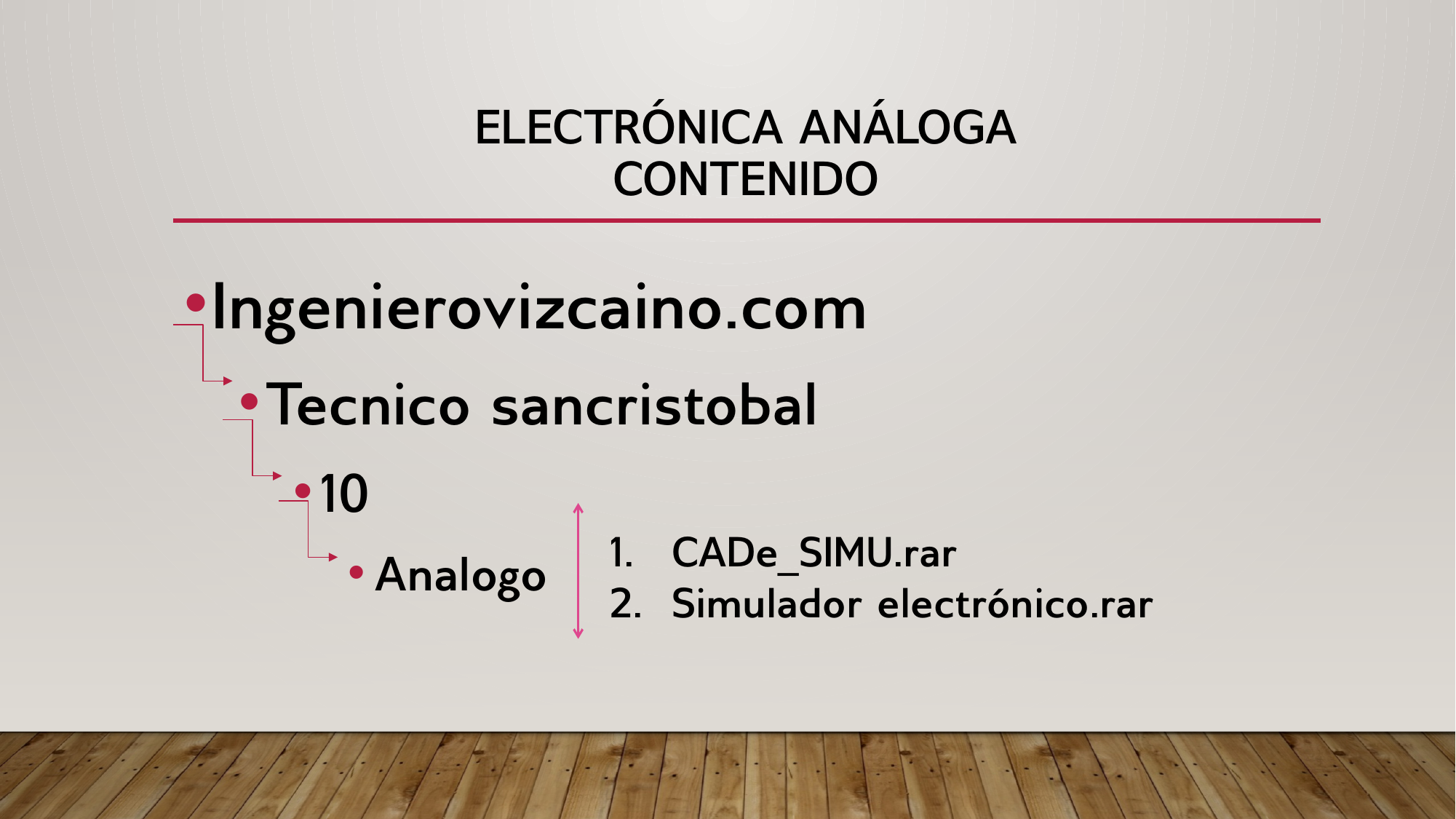

# Electrónica análoga contenido
Ingenierovizcaino.com
Tecnico sancristobal
10
Analogo

CADe_SIMU.rar
Simulador electrónico.rar